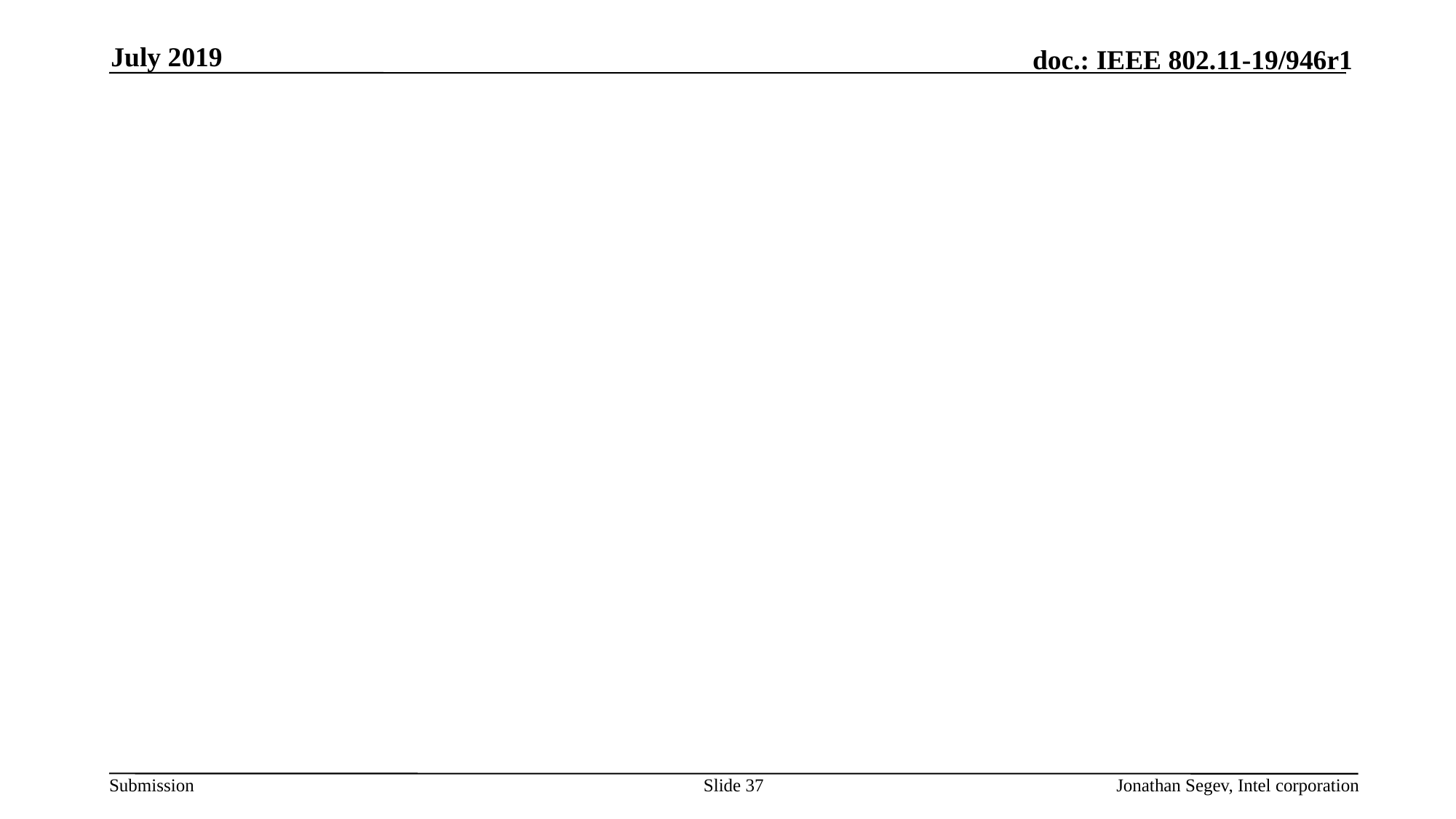

July 2019
#

Slide 37
Jonathan Segev, Intel corporation